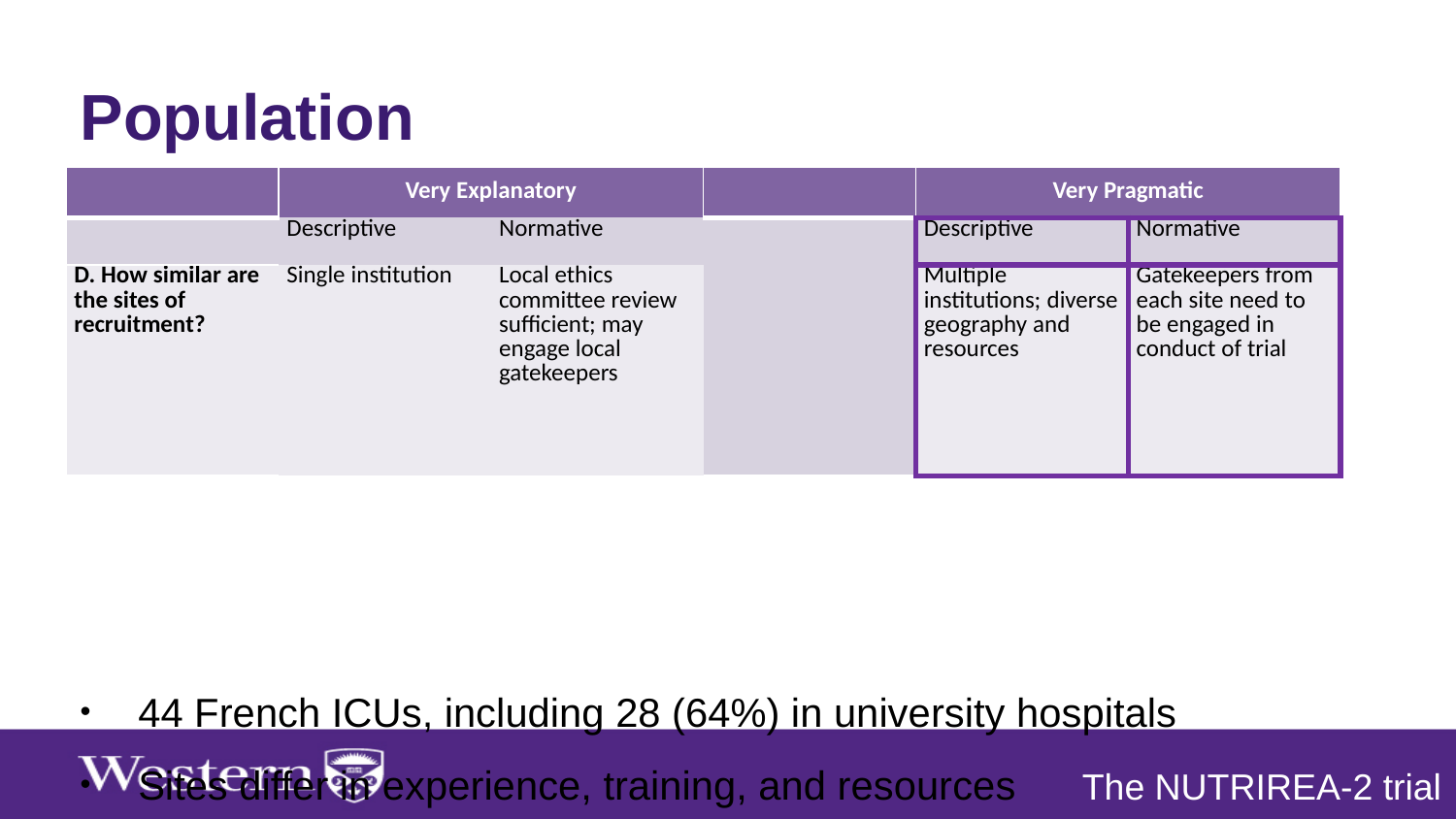

Population

44 French ICUs, including 28 (64%) in university hospitals
Sites differ in experience, training, and resources
|  | Very Explanatory |  |  | Very Pragmatic |  |
| --- | --- | --- | --- | --- | --- |
|  | Descriptive | Normative |  | Descriptive | Normative |
| D. How similar are the sites of recruitment? | Single institution | Local ethics committee review sufficient; may engage local gatekeepers |  | Multiple institutions; diverse geography and resources | Gatekeepers from each site need to be engaged in conduct of trial |

The NUTRIREA-2 trial